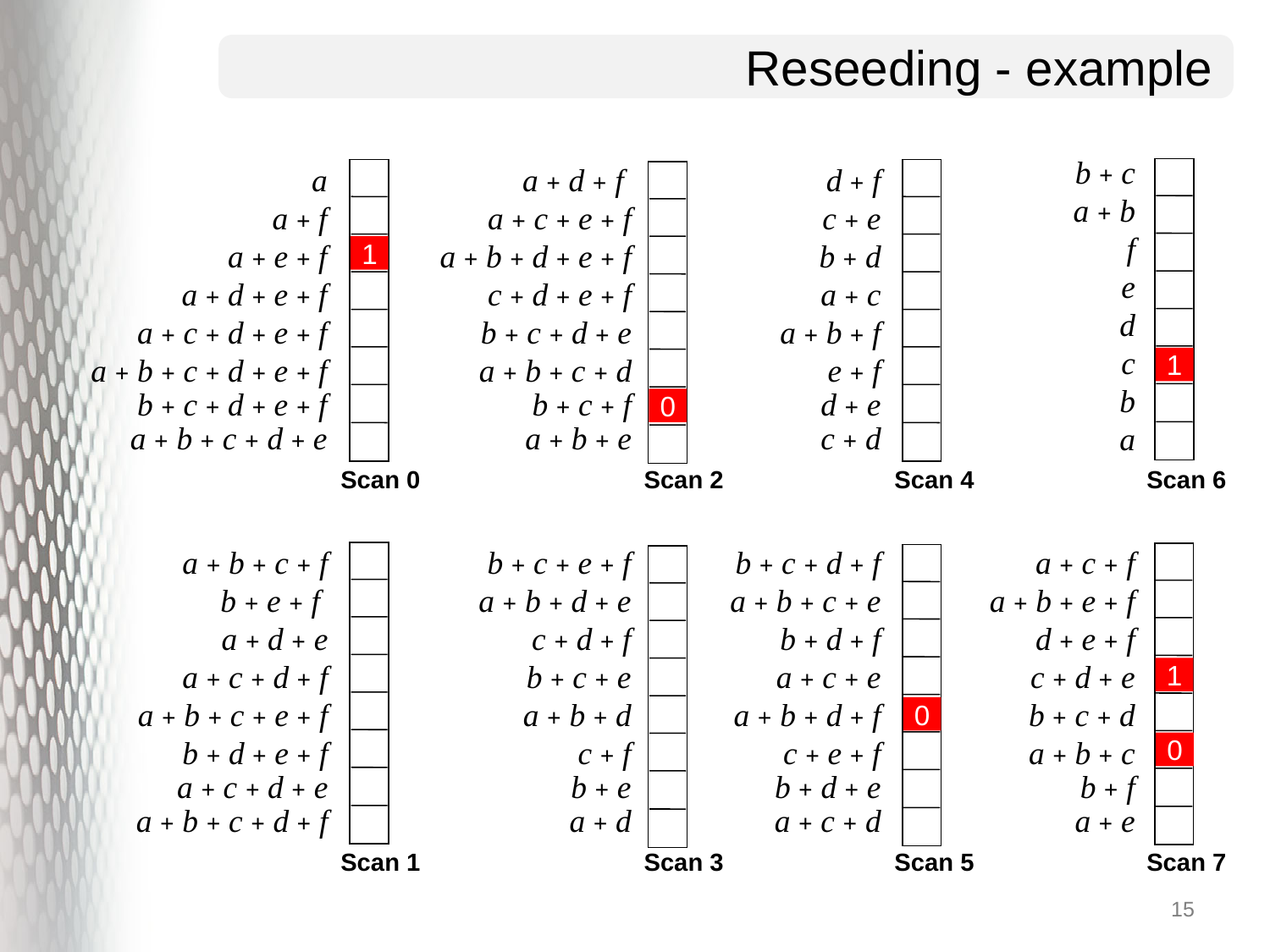

# Reseeding - example
b + c
a + b
f
e
d
c
b
a
a
a + f
a + e + f
a + d + e + f
a + c + d + e + f
a + b + c + d + e + f
b + c + d + e + f
a + b + c + d + e
a + d + f
a + c + e + f
a + b + d + e + f
c + d + e + f
b + c + d + e
a + b + c + d
b + c + f
a + b + e
d + f
c + e
b + d
a + c
a + b + f
e + f
d + e
c + d

1

1

0

Scan 0
Scan 2
Scan 4
Scan 6
a + b + c + f
b + e + f
a + d + e
a + c + d + f
a + b + c + e + f
b + d + e + f
a + c + d + e
a + b + c + d + f
b + c + e + f
a + b + d + e
c + d + f
b + c + e
a + b + d
c + f
b + e
a + d
b + c + d + f
a + b + c + e
b + d + f
a + c + e
a + b + d + f
c + e + f
b + d + e
a + c + d
a + c + f
a + b + e + f
d + e + f
c + d + e
b + c + d
a + b + c
b + f
a + e

1

0

0

Scan 1
Scan 3
Scan 5
Scan 7